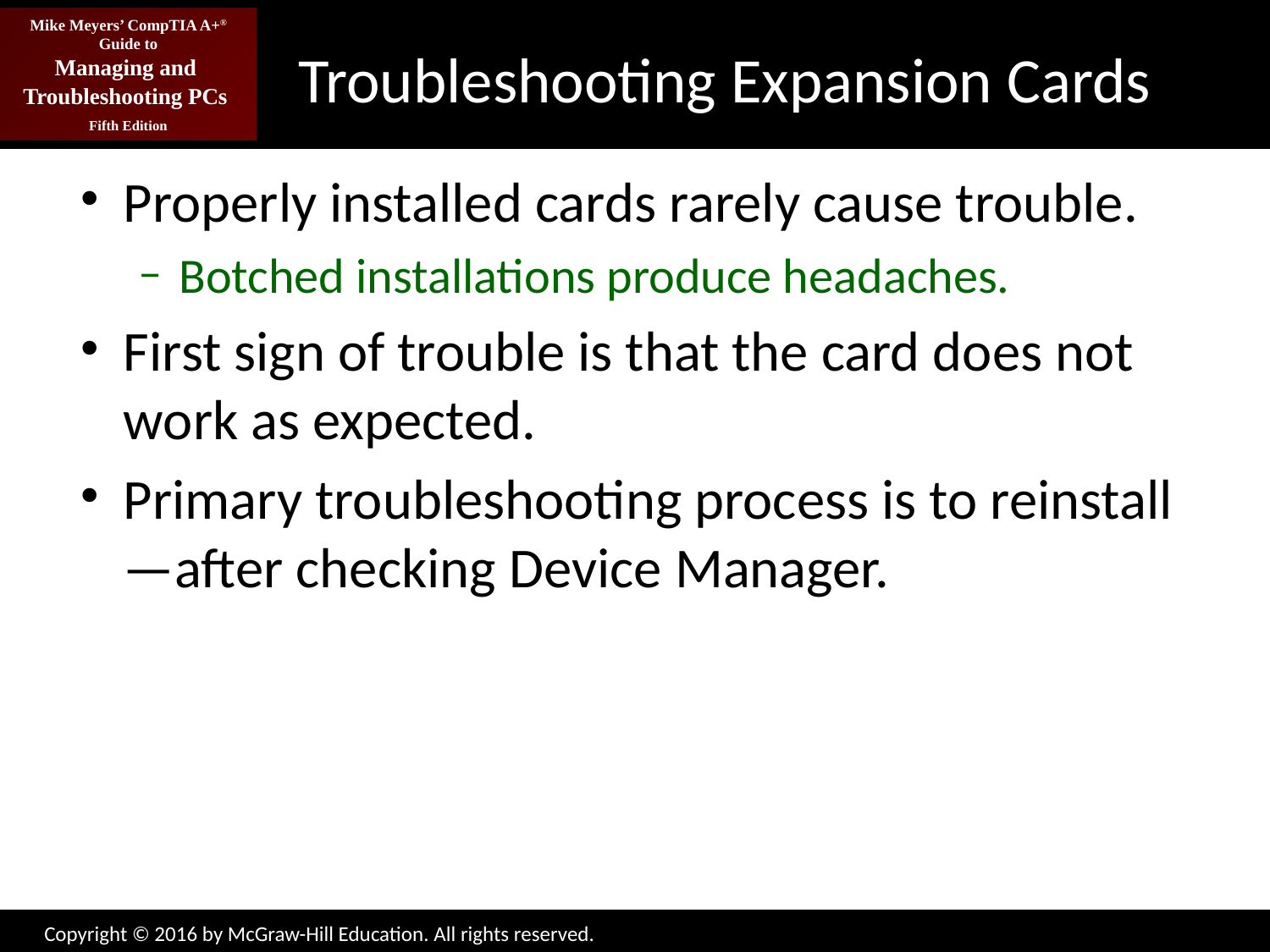

# Troubleshooting Expansion Cards
Properly installed cards rarely cause trouble.
Botched installations produce headaches.
First sign of trouble is that the card does not work as expected.
Primary troubleshooting process is to reinstall—after checking Device Manager.